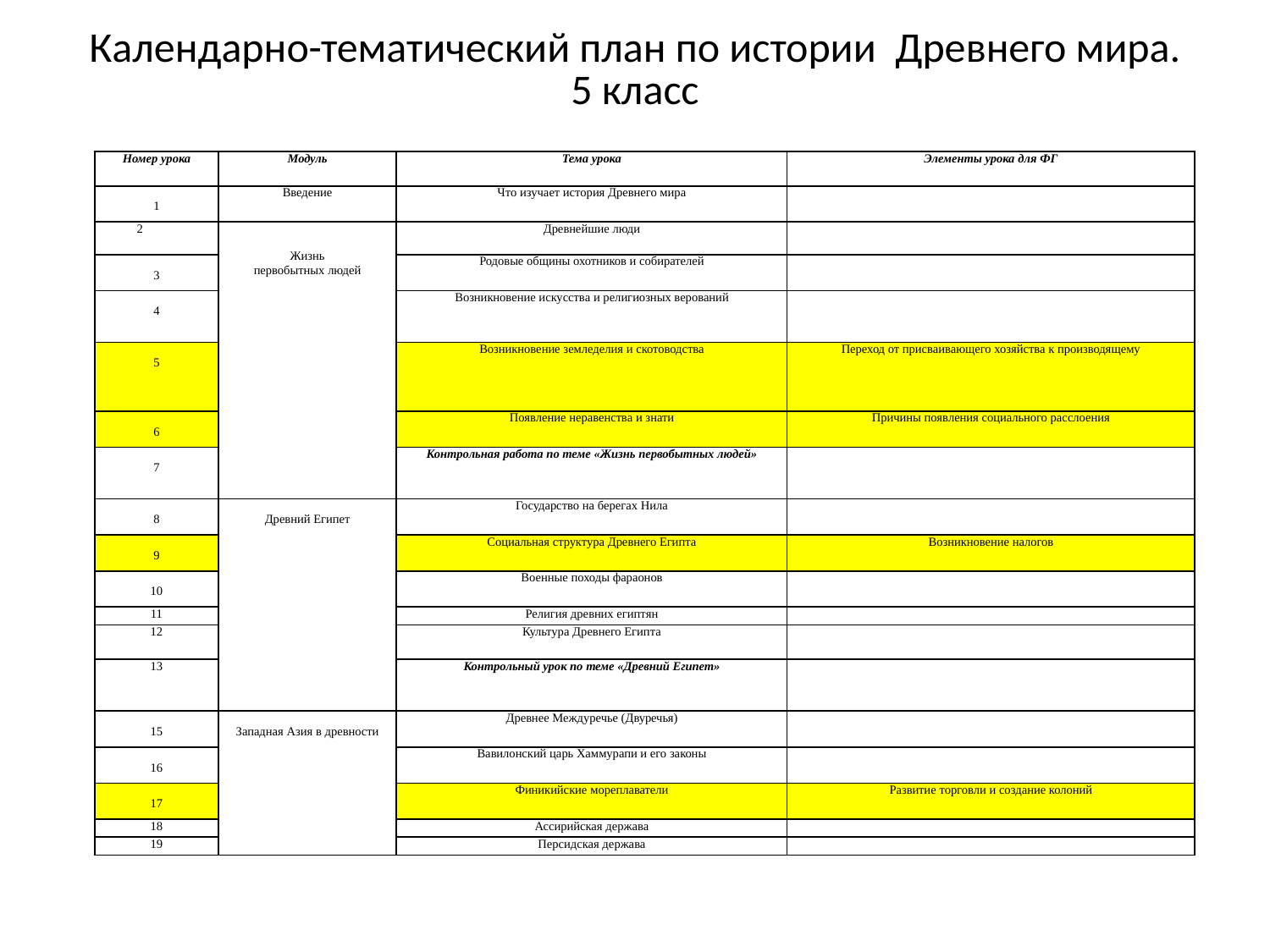

# Календарно-тематический план по истории  Древнего мира. 5 класс
| Номер урока | Модуль | Тема урока | Элементы урока для ФГ |
| --- | --- | --- | --- |
| 1 | Введение | Что изучает история Древнего мира |  |
| 2 | Жизнь первобытных людей | Древнейшие люди |  |
| 3 |  | Родовые общины охотников и собирателей |  |
| 4 |  | Возникновение искусства и религиозных верований |  |
| 5 |  | Возникновение земледелия и скотоводства | Переход от присваивающего хозяйства к производящему |
| 6 |  | Появление неравенства и знати | Причины появления социального расслоения |
| 7 |  | Контрольная работа по теме «Жизнь первобытных людей» |  |
| 8 | Древний Египет | Государство на берегах Нила |  |
| 9 |  | Социальная структура Древнего Египта | Возникновение налогов |
| 10 |  | Военные походы фараонов |  |
| 11 |  | Религия древних египтян |  |
| 12 |  | Культура Древнего Египта |  |
| 13 |  | Контрольный урок по теме «Древний Египет» |  |
| 15 | Западная Азия в древности | Древнее Междуречье (Двуречья) |  |
| 16 |  | Вавилонский царь Хаммурапи и его законы |  |
| 17 |  | Финикийские мореплаватели | Развитие торговли и создание колоний |
| 18 |  | Ассирийская держава |  |
| 19 |  | Персидская держава |  |